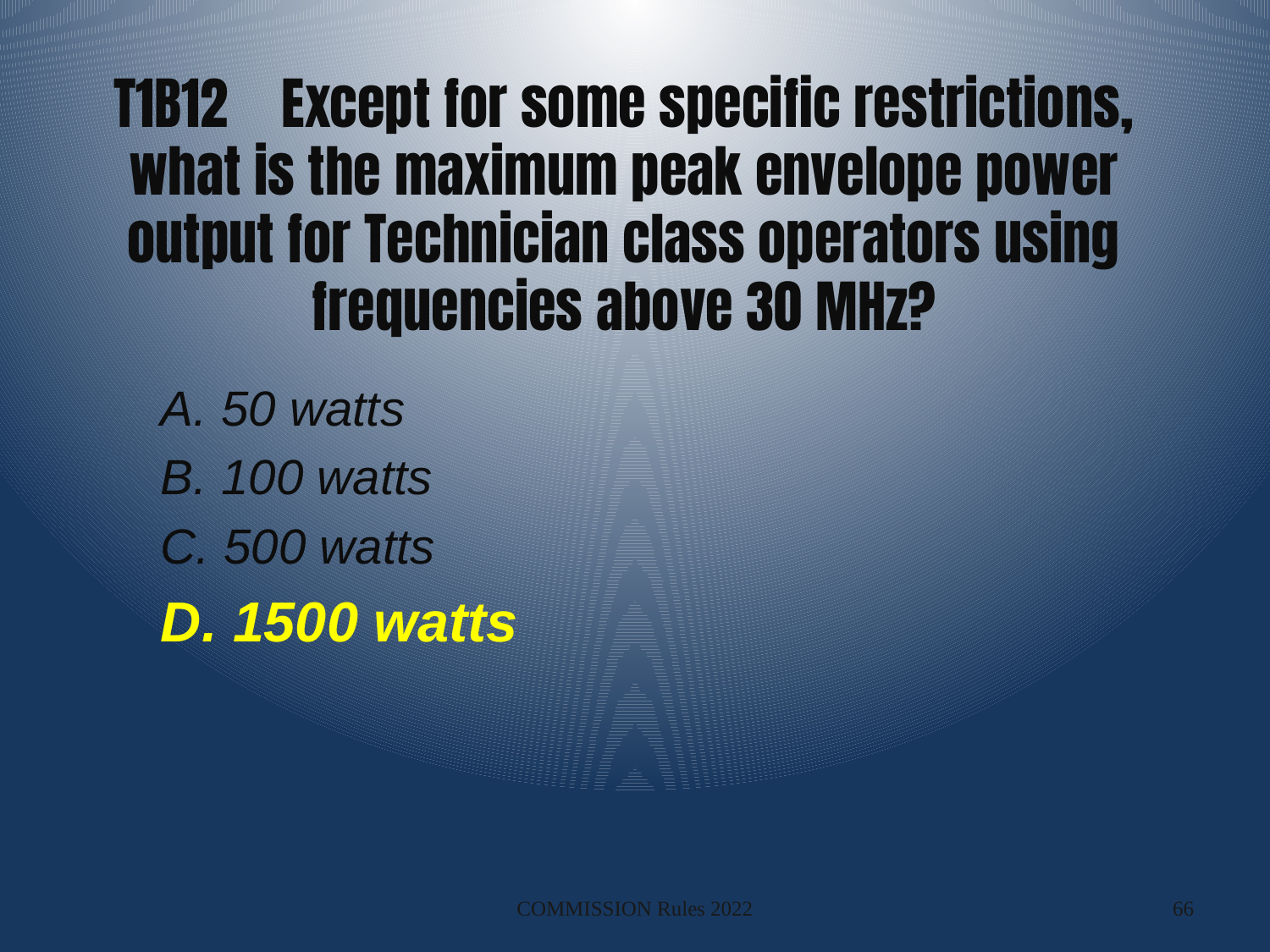

# T1B12    Except for some specific restrictions, what is the maximum peak envelope power output for Technician class operators using frequencies above 30 MHz?
A. 50 watts
B. 100 watts
C. 500 watts
D. 1500 watts
COMMISSION Rules 2022
66